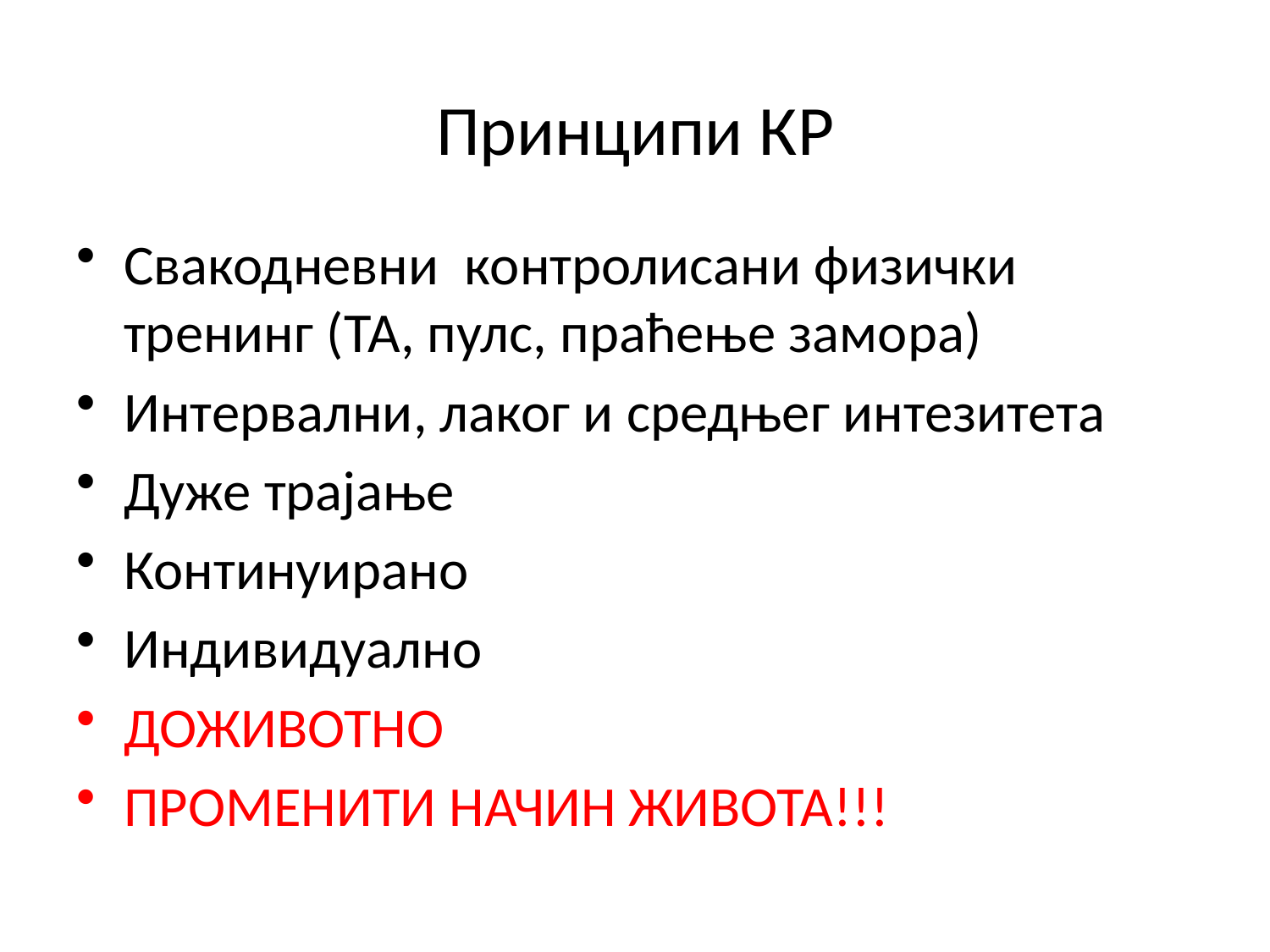

# Принципи КР
Свакодневни  контролисани физички тренинг (ТА, пулс, праћење замора)
Интервални, лаког и средњег интезитета
Дуже трајање
Континуирано
Индивидуално
ДОЖИВОТНО
ПРОМЕНИТИ НАЧИН ЖИВОТА!!!